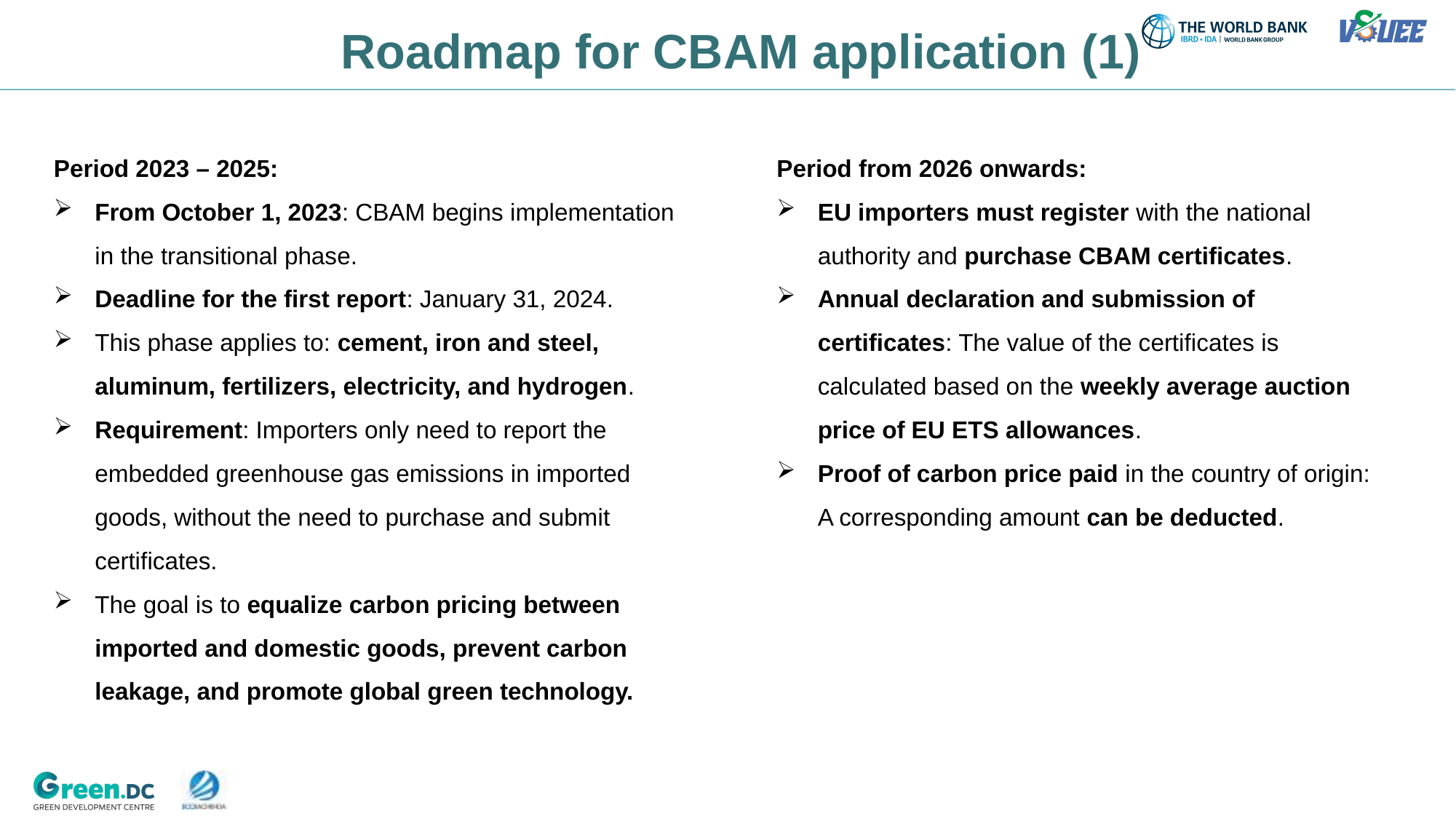

# Roadmap for CBAM application (1)
Period 2023 – 2025:
From October 1, 2023: CBAM begins implementation in the transitional phase.
Deadline for the first report: January 31, 2024.
This phase applies to: cement, iron and steel, aluminum, fertilizers, electricity, and hydrogen.
Requirement: Importers only need to report the embedded greenhouse gas emissions in imported goods, without the need to purchase and submit certificates.
The goal is to equalize carbon pricing between imported and domestic goods, prevent carbon leakage, and promote global green technology.
Period from 2026 onwards:
EU importers must register with the national authority and purchase CBAM certificates.
Annual declaration and submission of certificates: The value of the certificates is calculated based on the weekly average auction price of EU ETS allowances.
Proof of carbon price paid in the country of origin: A corresponding amount can be deducted.